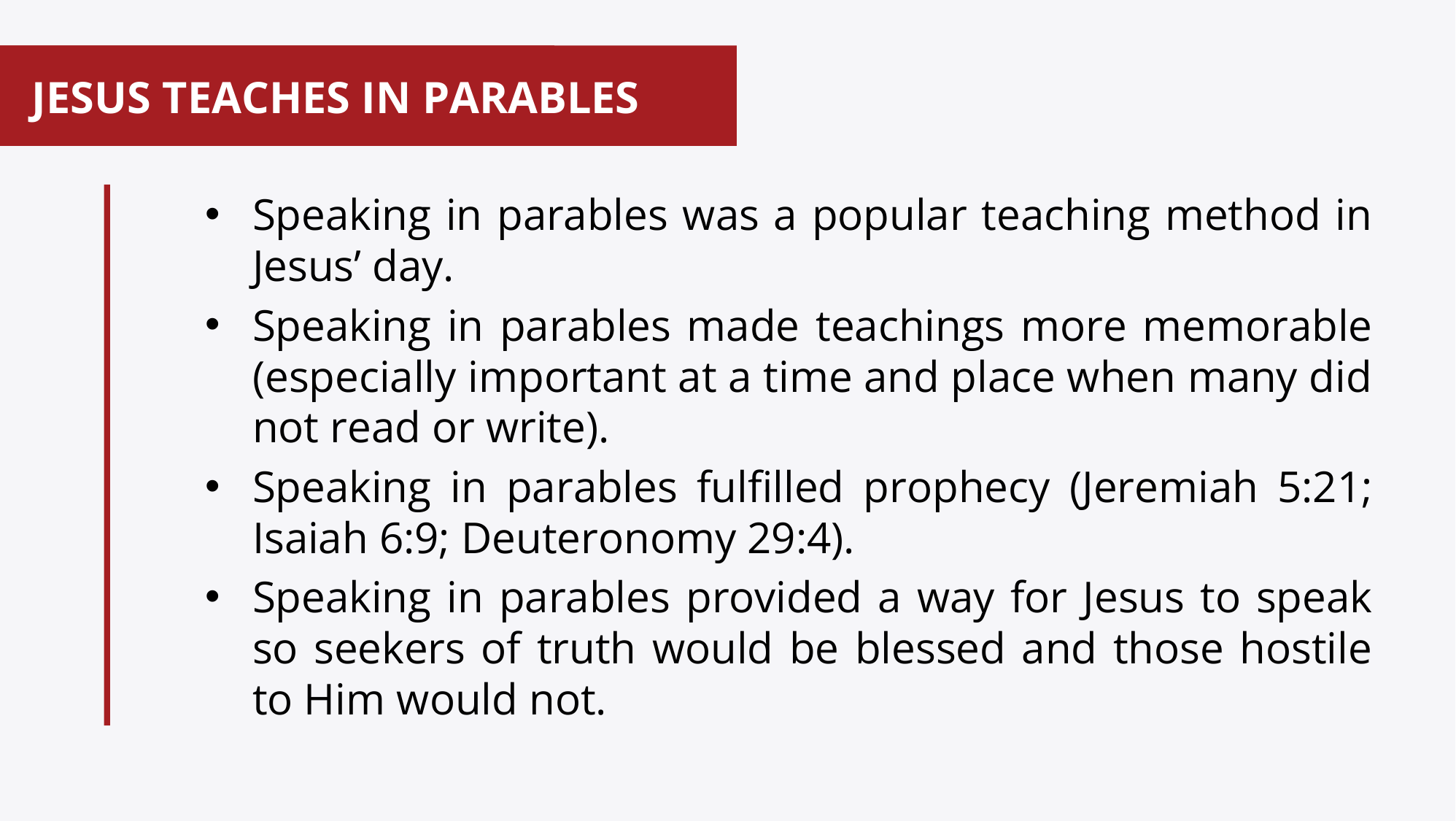

# JESUS TEACHES IN PARABLES
Speaking in parables was a popular teaching method in Jesus’ day.
Speaking in parables made teachings more memorable (especially important at a time and place when many did not read or write).
Speaking in parables fulfilled prophecy (Jeremiah 5:21; Isaiah 6:9; Deuteronomy 29:4).
Speaking in parables provided a way for Jesus to speak so seekers of truth would be blessed and those hostile to Him would not.